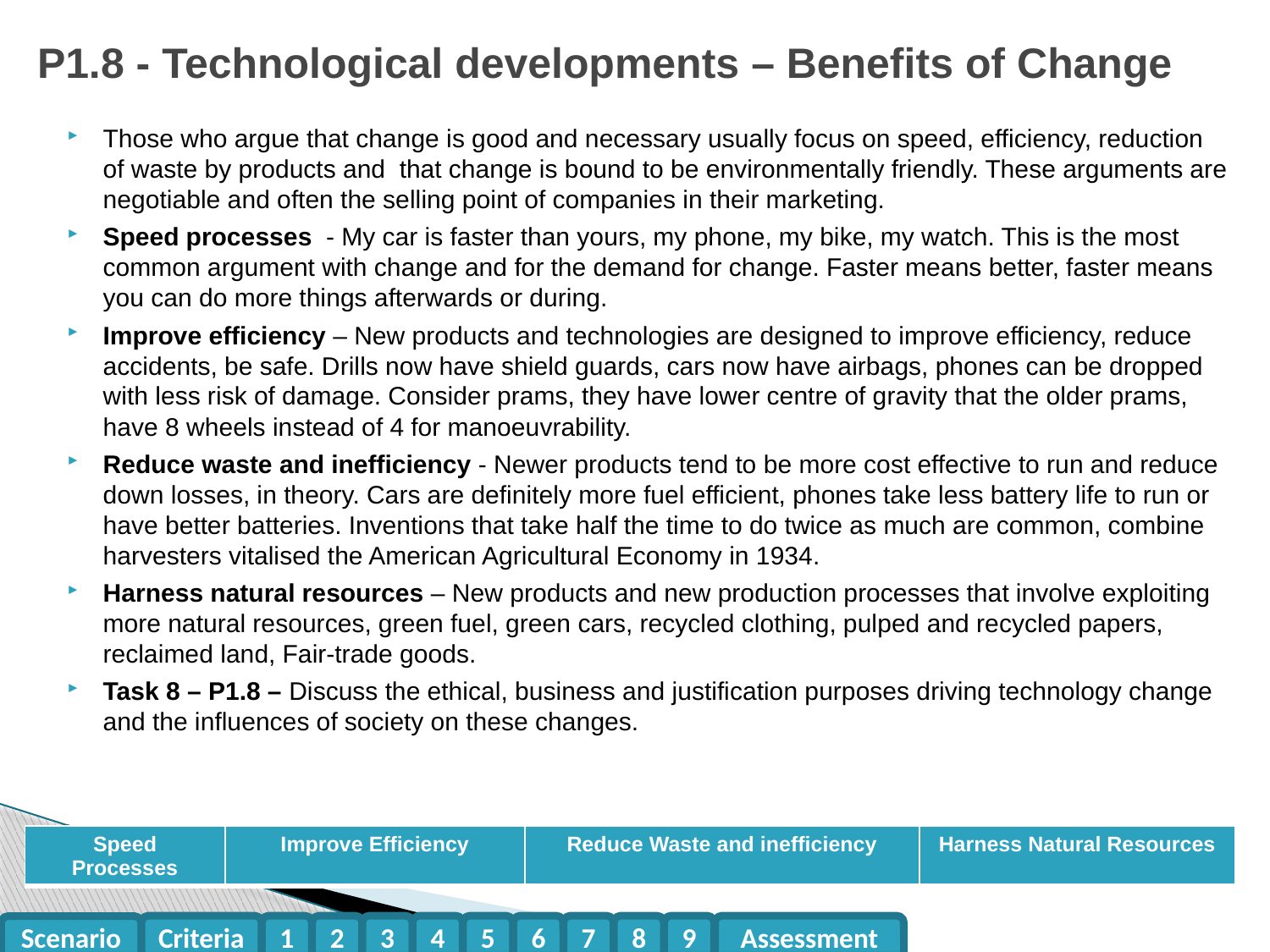

# P1.8 - Technological developments – Benefits of Change
Those who argue that change is good and necessary usually focus on speed, efficiency, reduction of waste by products and  that change is bound to be environmentally friendly. These arguments are negotiable and often the selling point of companies in their marketing.
Speed processes  - My car is faster than yours, my phone, my bike, my watch. This is the most common argument with change and for the demand for change. Faster means better, faster means you can do more things afterwards or during.
Improve efficiency – New products and technologies are designed to improve efficiency, reduce accidents, be safe. Drills now have shield guards, cars now have airbags, phones can be dropped with less risk of damage. Consider prams, they have lower centre of gravity that the older prams, have 8 wheels instead of 4 for manoeuvrability.
Reduce waste and inefficiency - Newer products tend to be more cost effective to run and reduce down losses, in theory. Cars are definitely more fuel efficient, phones take less battery life to run or have better batteries. Inventions that take half the time to do twice as much are common, combine harvesters vitalised the American Agricultural Economy in 1934.
Harness natural resources – New products and new production processes that involve exploiting more natural resources, green fuel, green cars, recycled clothing, pulped and recycled papers, reclaimed land, Fair-trade goods.
Task 8 – P1.8 – Discuss the ethical, business and justification purposes driving technology change and the influences of society on these changes.

| Speed Processes | Improve Efficiency | Reduce Waste and inefficiency | Harness Natural Resources |
| --- | --- | --- | --- |